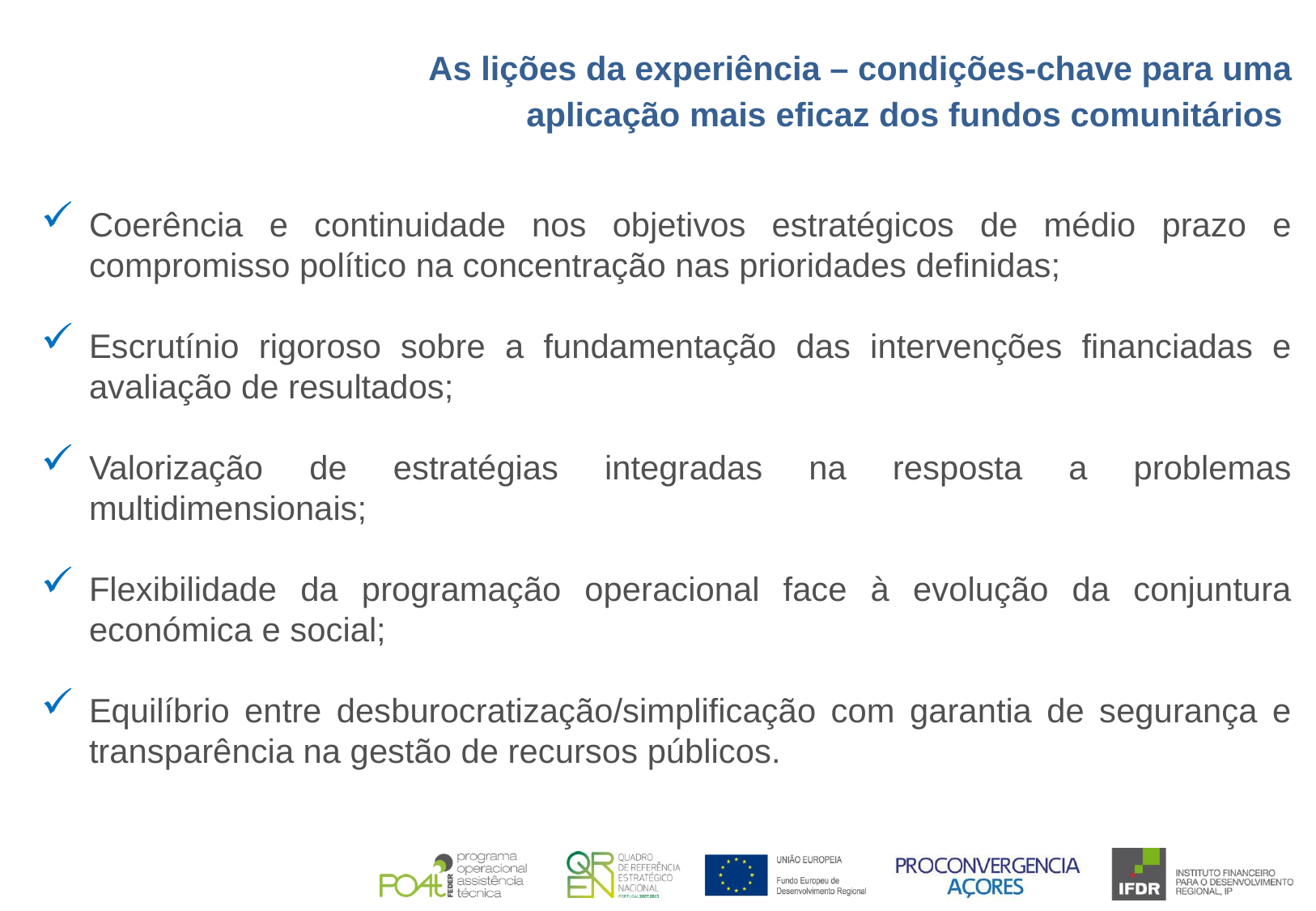

As lições da experiência – condições-chave para uma aplicação mais eficaz dos fundos comunitários
Coerência e continuidade nos objetivos estratégicos de médio prazo e compromisso político na concentração nas prioridades definidas;
Escrutínio rigoroso sobre a fundamentação das intervenções financiadas e avaliação de resultados;
Valorização de estratégias integradas na resposta a problemas multidimensionais;
Flexibilidade da programação operacional face à evolução da conjuntura económica e social;
Equilíbrio entre desburocratização/simplificação com garantia de segurança e transparência na gestão de recursos públicos.